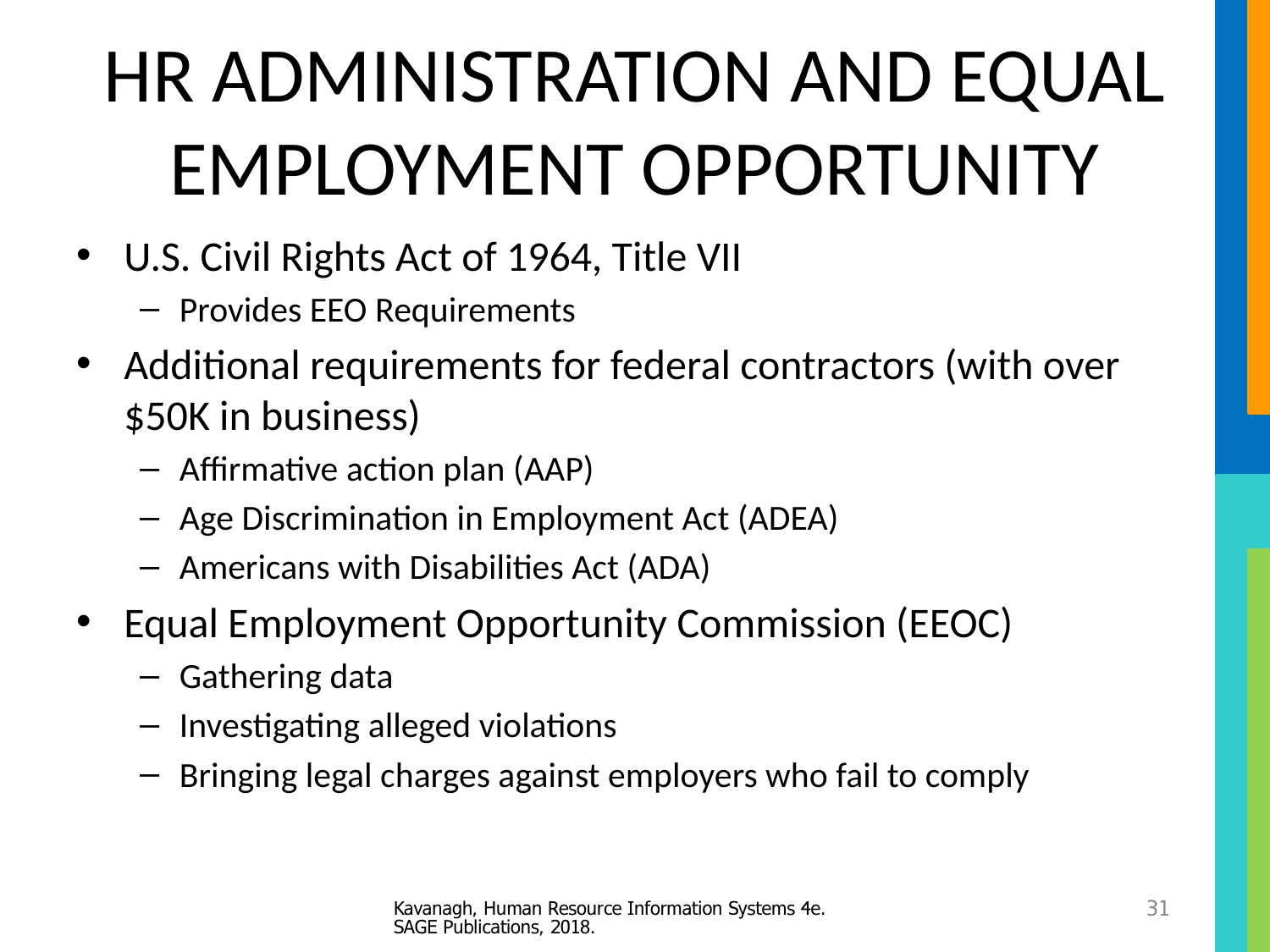

# HR ADMINISTRATION AND EQUAL EMPLOYMENT OPPORTUNITY
U.S. Civil Rights Act of 1964, Title VII
Provides EEO Requirements
Additional requirements for federal contractors (with over $50K in business)
Affirmative action plan (AAP)
Age Discrimination in Employment Act (ADEA)
Americans with Disabilities Act (ADA)
Equal Employment Opportunity Commission (EEOC)
Gathering data
Investigating alleged violations
Bringing legal charges against employers who fail to comply

Kavanagh, Human Resource Information Systems 4e. SAGE Publications, 2018.
31